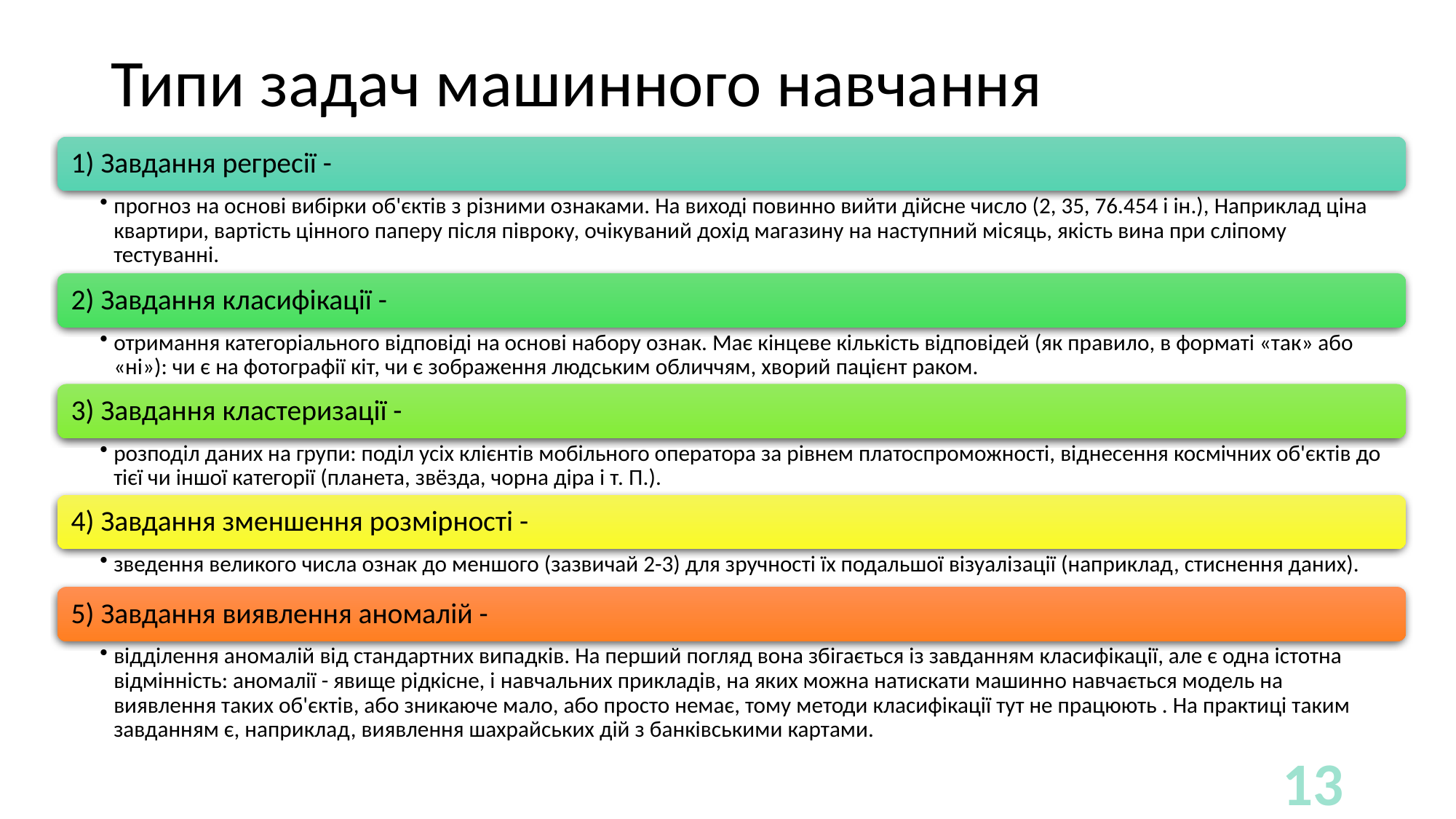

# Типи задач машинного навчання
1) Завдання регресії -
прогноз на основі вибірки об'єктів з різними ознаками. На виході повинно вийти дійсне число (2, 35, 76.454 і ін.), Наприклад ціна квартири, вартість цінного паперу після півроку, очікуваний дохід магазину на наступний місяць, якість вина при сліпому тестуванні.
2) Завдання класифікації -
отримання категоріального відповіді на основі набору ознак. Має кінцеве кількість відповідей (як правило, в форматі «так» або «ні»): чи є на фотографії кіт, чи є зображення людським обличчям, хворий пацієнт раком.
3) Завдання кластеризації -
розподіл даних на групи: поділ усіх клієнтів мобільного оператора за рівнем платоспроможності, віднесення космічних об'єктів до тієї чи іншої категорії (планета, звёзда, чорна діра і т. П.).
4) Завдання зменшення розмірності -
зведення великого числа ознак до меншого (зазвичай 2-3) для зручності їх подальшої візуалізації (наприклад, стиснення даних).
5) Завдання виявлення аномалій -
відділення аномалій від стандартних випадків. На перший погляд вона збігається із завданням класифікації, але є одна істотна відмінність: аномалії - явище рідкісне, і навчальних прикладів, на яких можна натискати машинно навчається модель на виявлення таких об'єктів, або зникаюче мало, або просто немає, тому методи класифікації тут не працюють . На практиці таким завданням є, наприклад, виявлення шахрайських дій з банківськими картами.
13